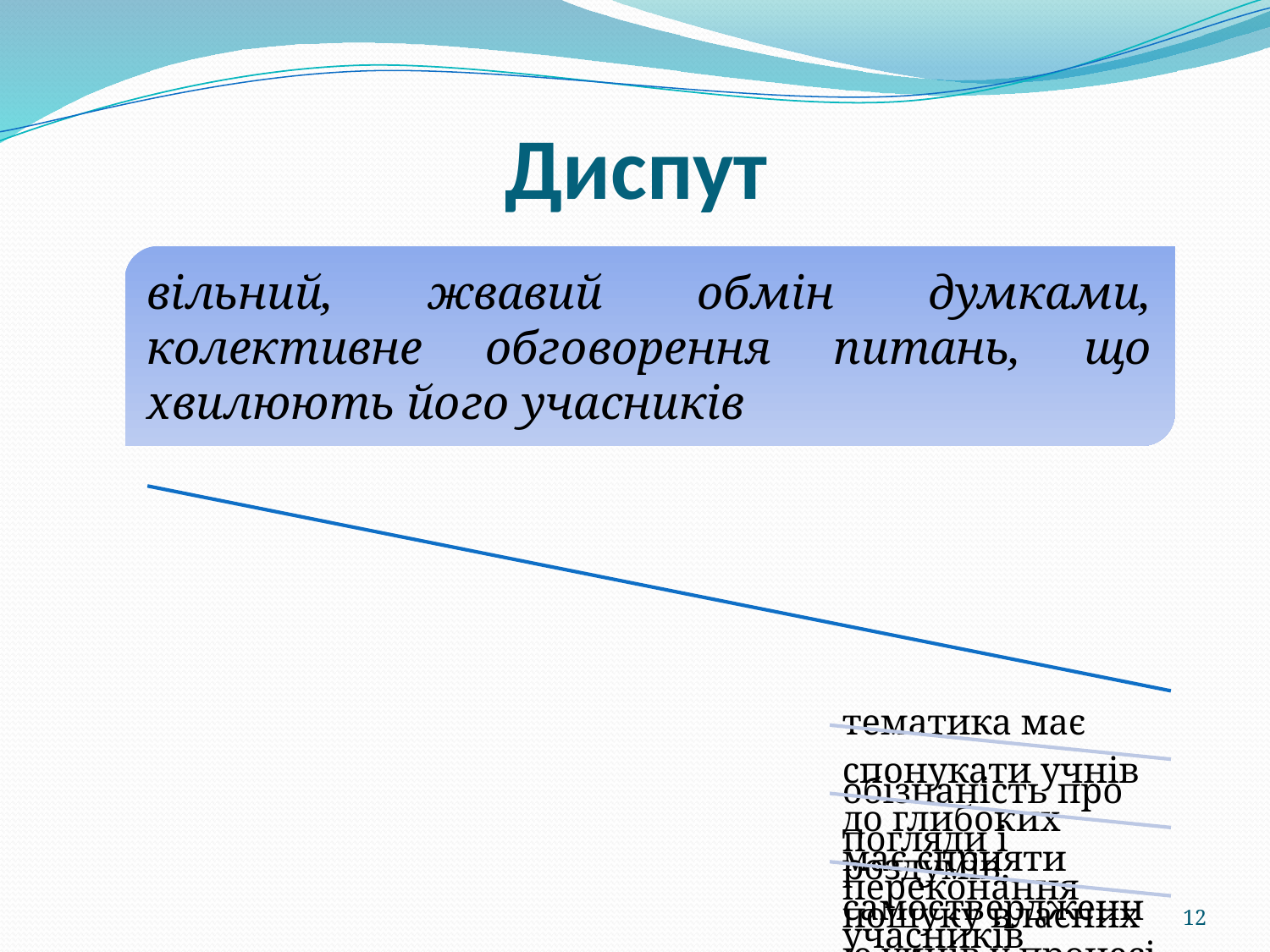

# Диспут
вільний, жвавий обмін думками, колективне обговорення питань, що хвилюють його учасників

12